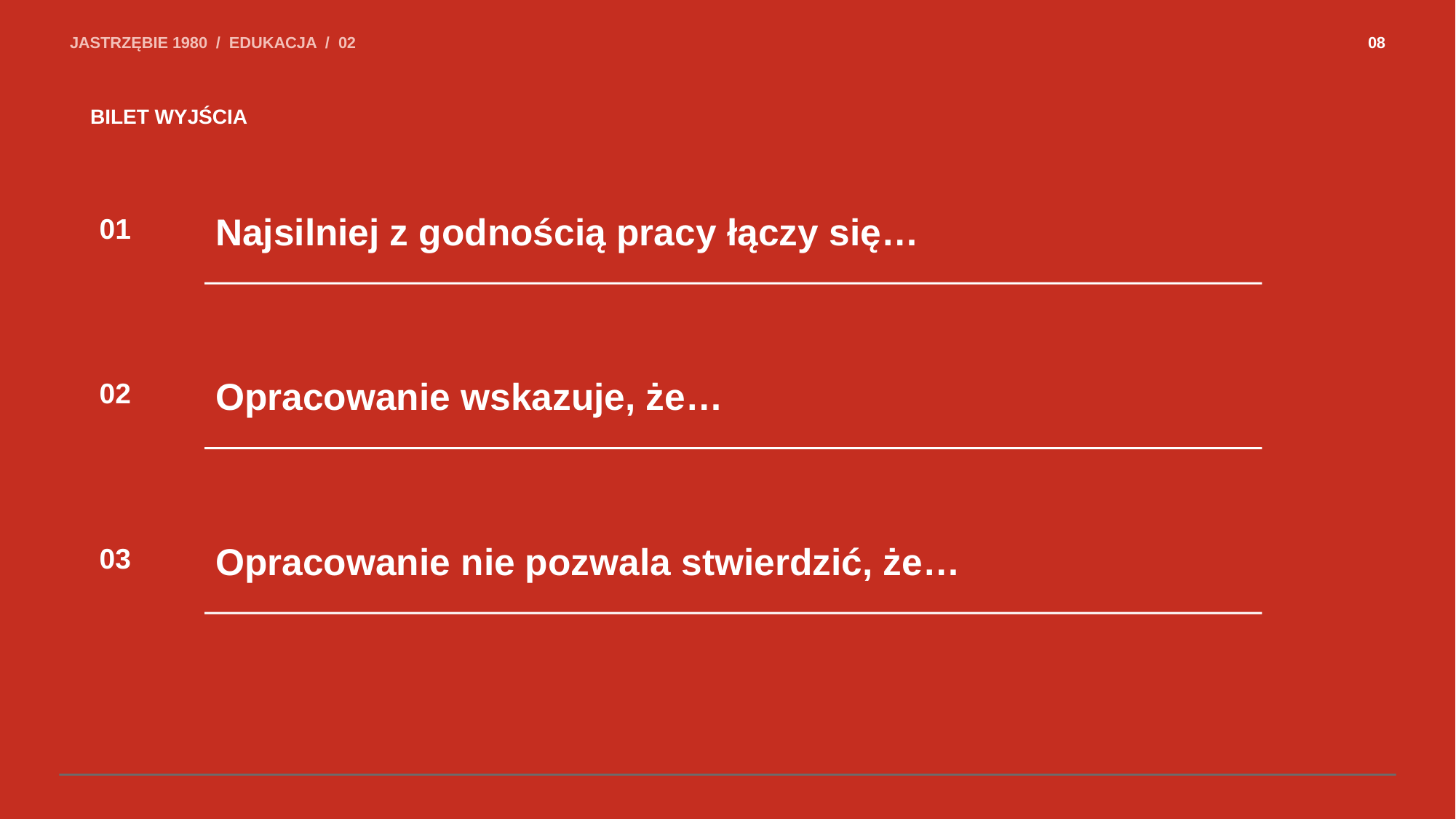

JASTRZĘBIE 1980  /  EDUKACJA  /  02
08
BILET WYJŚCIA
Najsilniej z godnością pracy łączy się…
01

Opracowanie wskazuje, że…
02

Opracowanie nie pozwala stwierdzić, że…
03